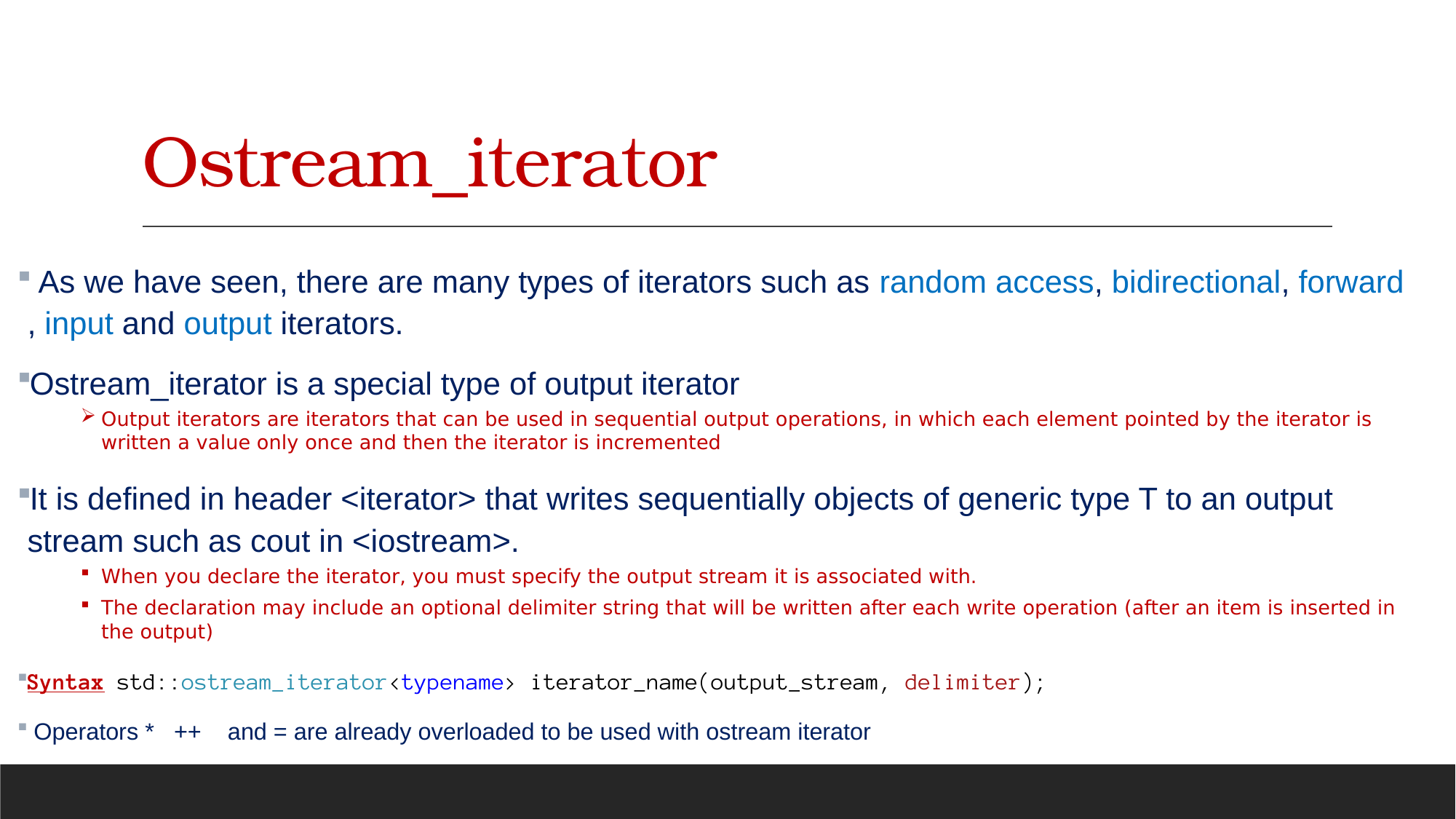

# Ostream_iterator
 As we have seen, there are many types of iterators such as random access, bidirectional, forward , input and output iterators.
Ostream_iterator is a special type of output iterator
Output iterators are iterators that can be used in sequential output operations, in which each element pointed by the iterator is written a value only once and then the iterator is incremented
It is defined in header <iterator> that writes sequentially objects of generic type T to an output stream such as cout in <iostream>.
When you declare the iterator, you must specify the output stream it is associated with.
The declaration may include an optional delimiter string that will be written after each write operation (after an item is inserted in the output)
Syntax std::ostream_iterator<typename> iterator_name(output_stream, delimiter);
 Operators *   ++    and = are already overloaded to be used with ostream iterator